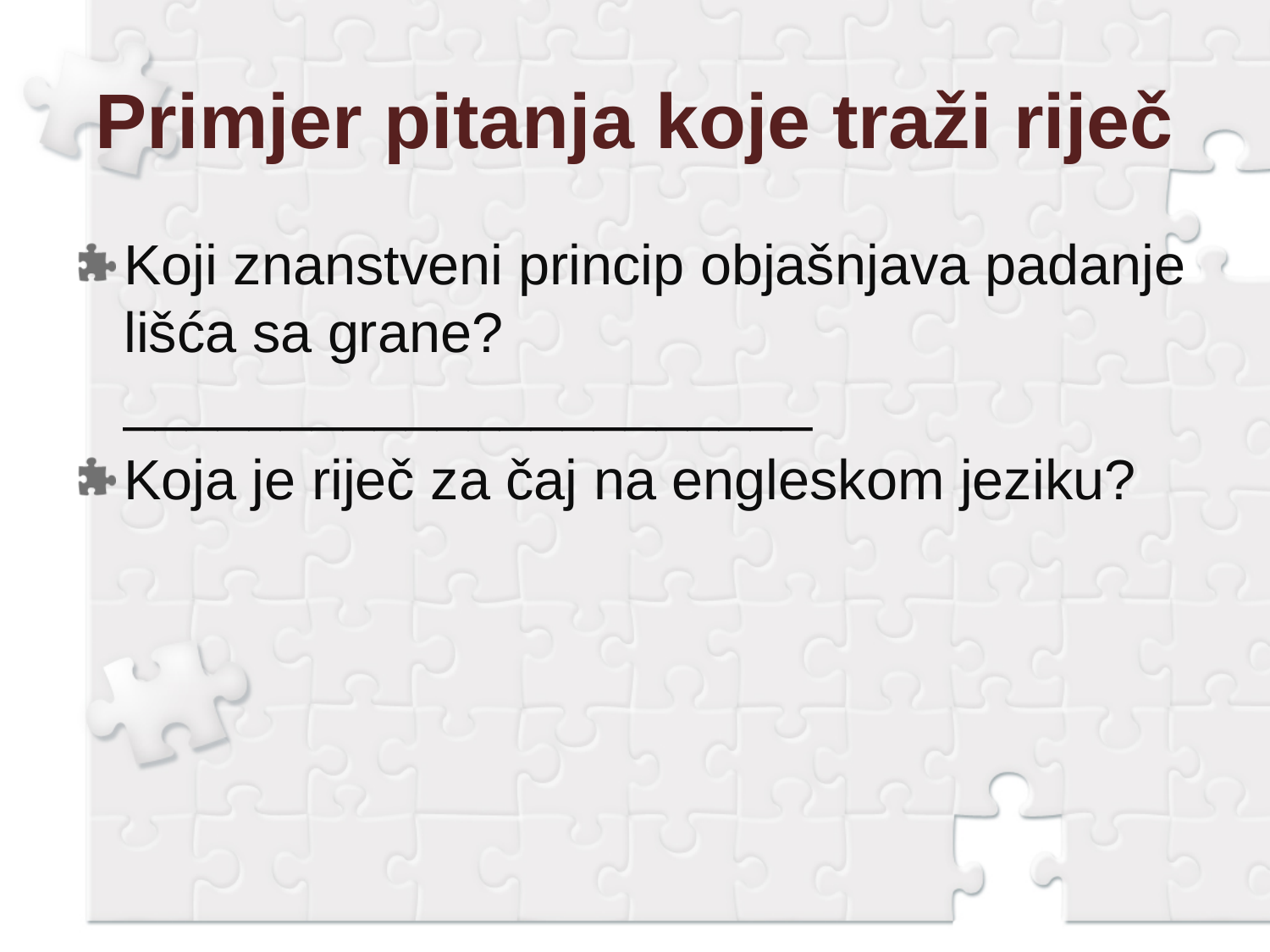

# Primjer pitanja koje traži riječ
Koji znanstveni princip objašnjava padanje lišća sa grane? ______________________
Koja je riječ za čaj na engleskom jeziku?